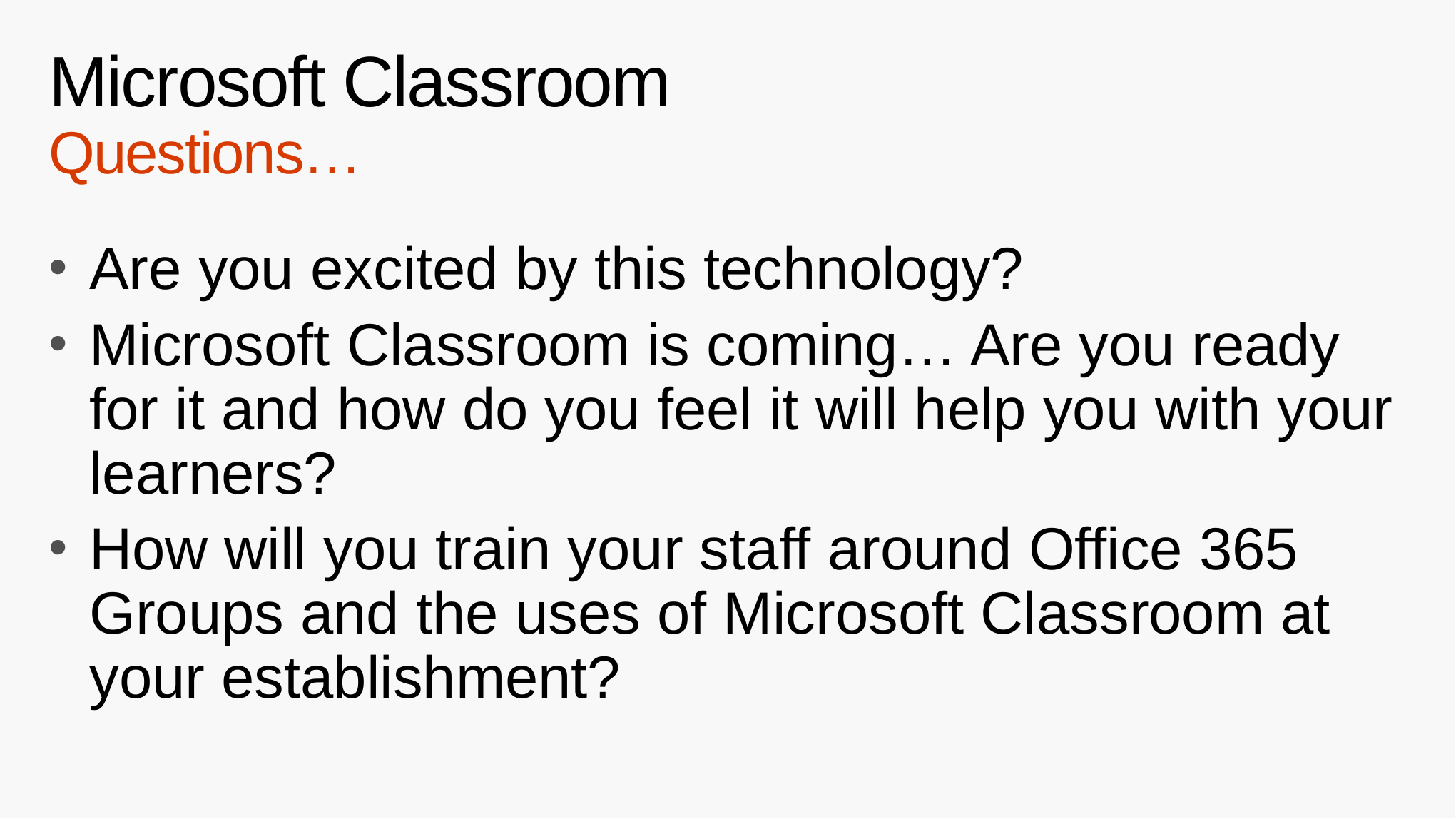

# Microsoft Classroom Questions…
Are you excited by this technology?
Microsoft Classroom is coming… Are you ready for it and how do you feel it will help you with your learners?
How will you train your staff around Office 365 Groups and the uses of Microsoft Classroom at your establishment?